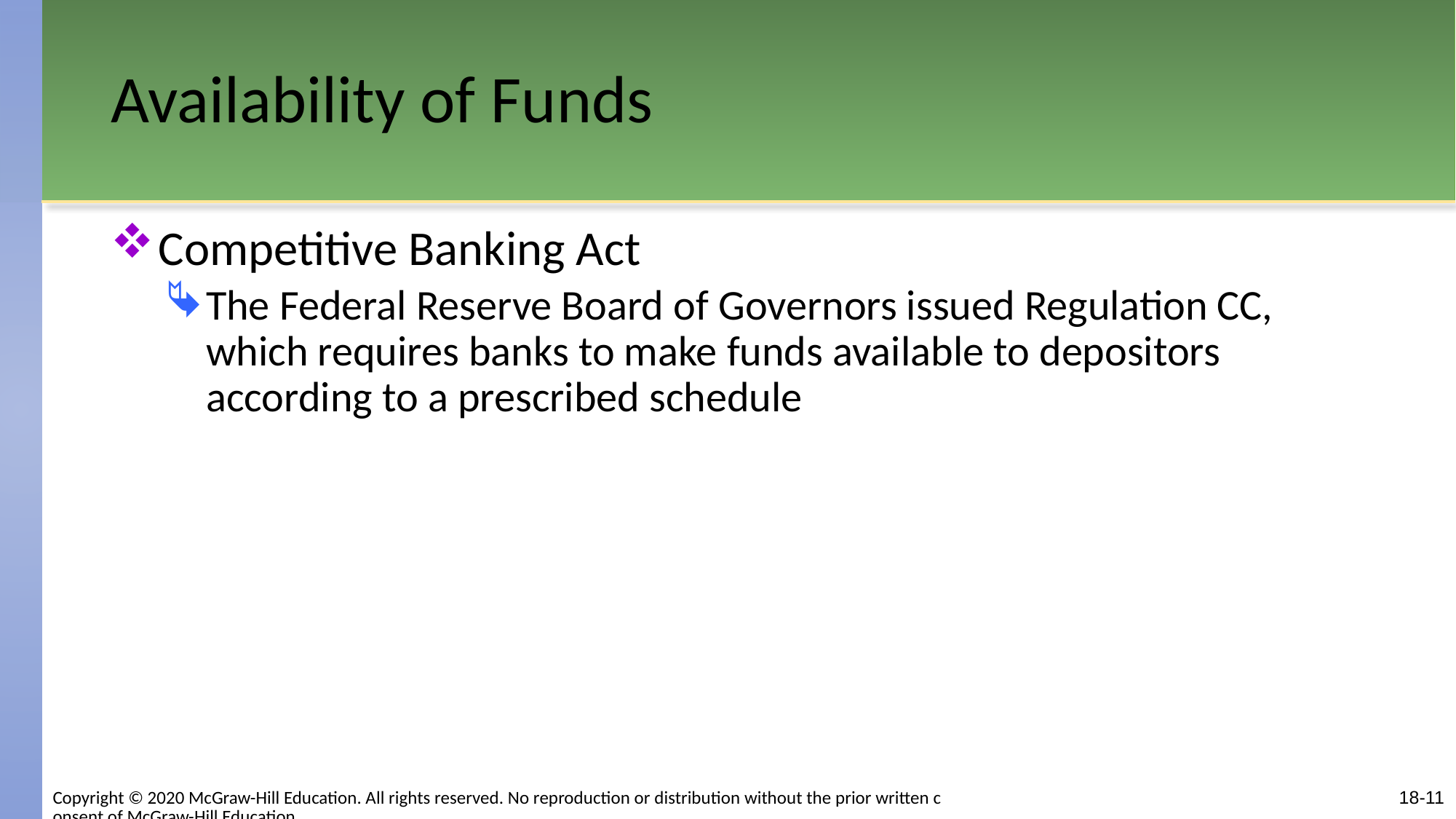

# Availability of Funds
Competitive Banking Act
The Federal Reserve Board of Governors issued Regulation CC, which requires banks to make funds available to depositors according to a prescribed schedule
Copyright © 2020 McGraw-Hill Education. All rights reserved. No reproduction or distribution without the prior written consent of McGraw-Hill Education.
18-11